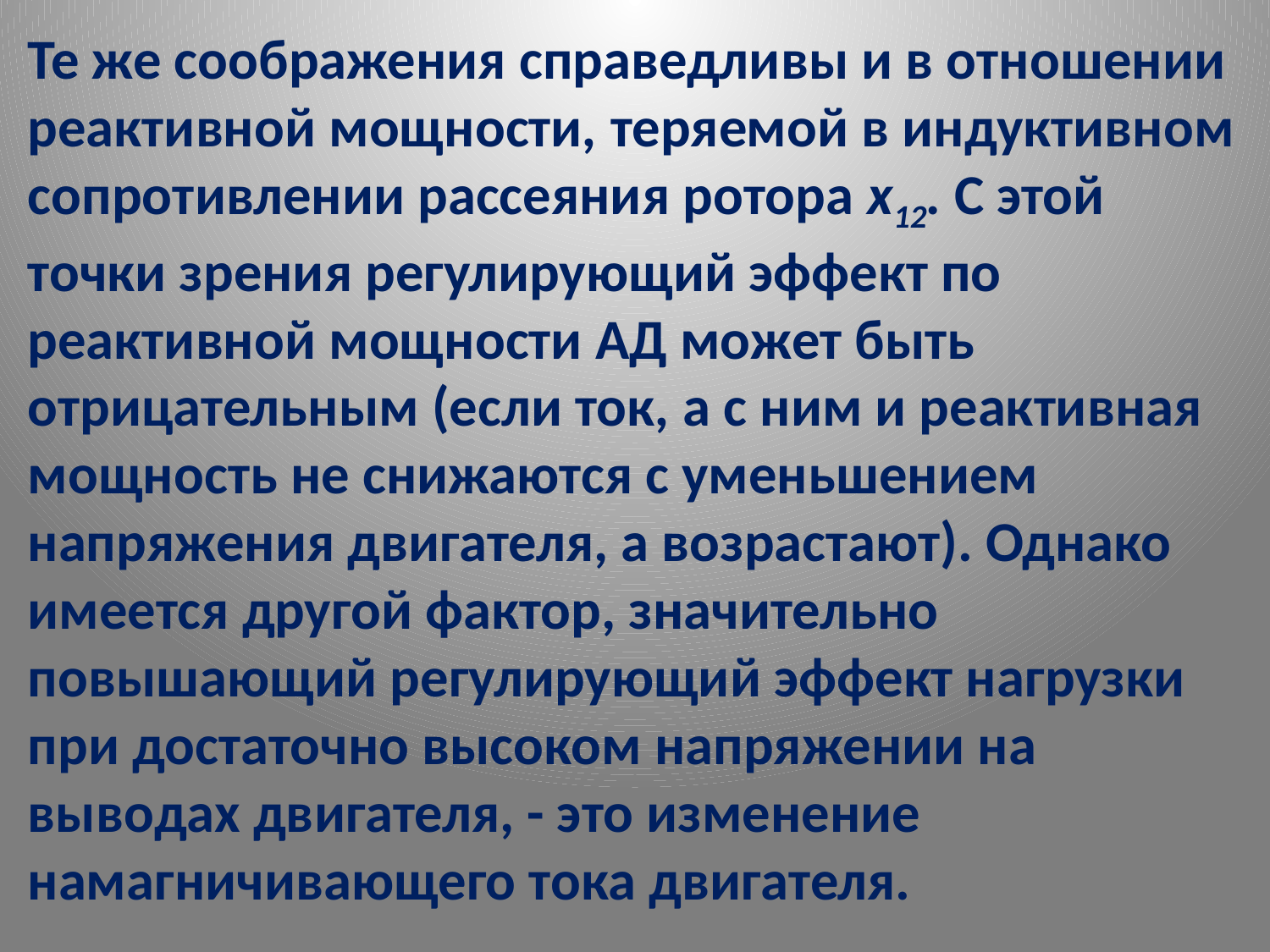

# Те же соображения справедливы и в отношении реактивной мощности, теряемой в индуктивном сопротивлении рассеяния ротора х12. С этой точки зрения регулирующий эффект по реактивной мощности АД может быть отрицательным (если ток, а с ним и реактивная мощность не снижаются с уменьшением напряжения двигателя, а возрастают). Однако имеется другой фактор, значительно повышающий регулирующий эффект нагрузки при достаточно высоком напряжении на выводах двигателя, - это изменение намагничивающего тока двигателя.